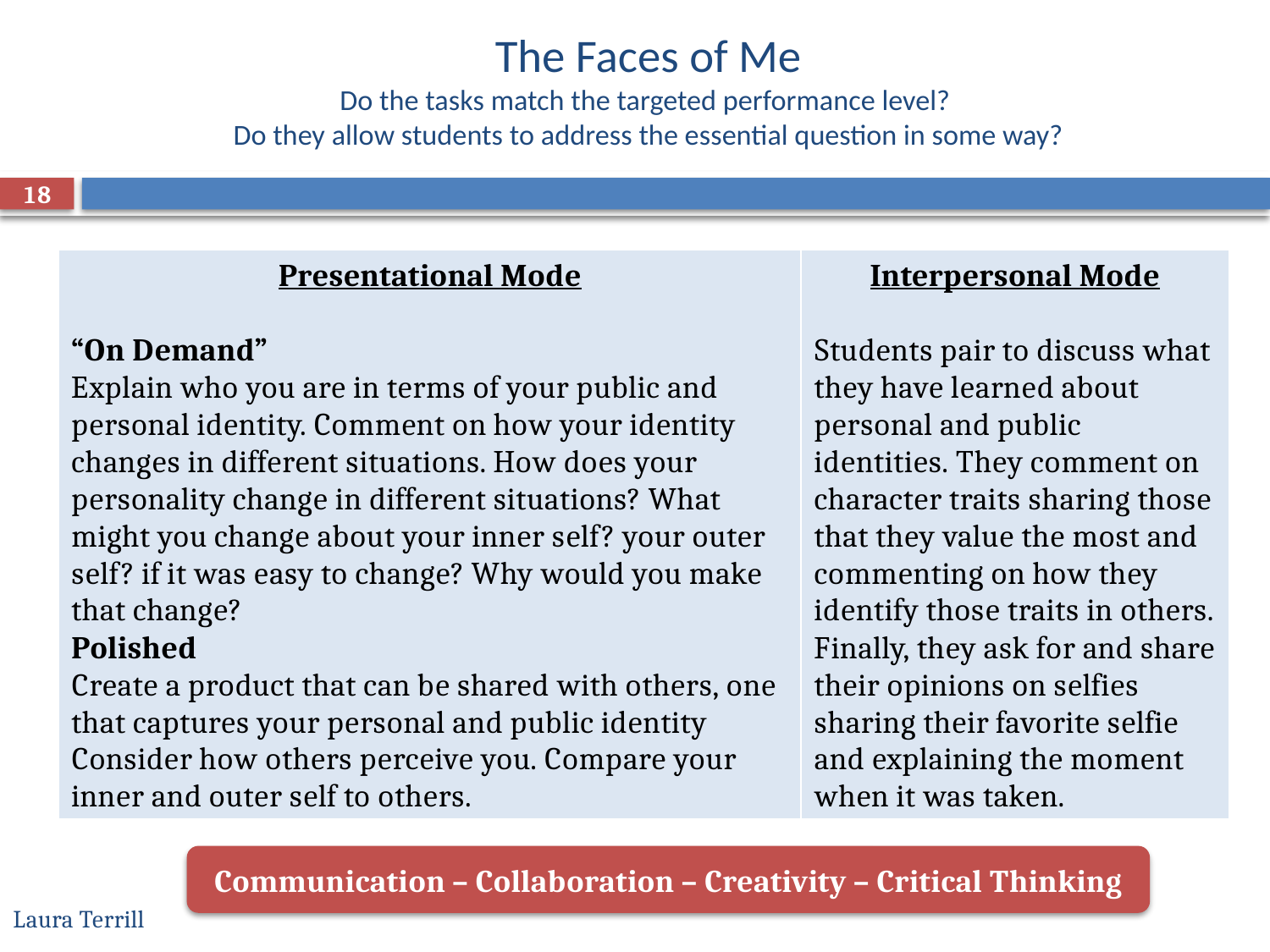

# The Faces of Me Do the tasks match the targeted performance level? Do they allow students to address the essential question in some way?
18
| Presentational Mode “On Demand” Explain who you are in terms of your public and personal identity. Comment on how your identity changes in different situations. How does your personality change in different situations? What might you change about your inner self? your outer self? if it was easy to change? Why would you make that change? Polished Create a product that can be shared with others, one that captures your personal and public identity Consider how others perceive you. Compare your inner and outer self to others. | Interpersonal Mode Students pair to discuss what they have learned about personal and public identities. They comment on character traits sharing those that they value the most and commenting on how they identify those traits in others. Finally, they ask for and share their opinions on selfies sharing their favorite selfie and explaining the moment when it was taken. |
| --- | --- |
Communication – Collaboration – Creativity – Critical Thinking
Laura Terrill